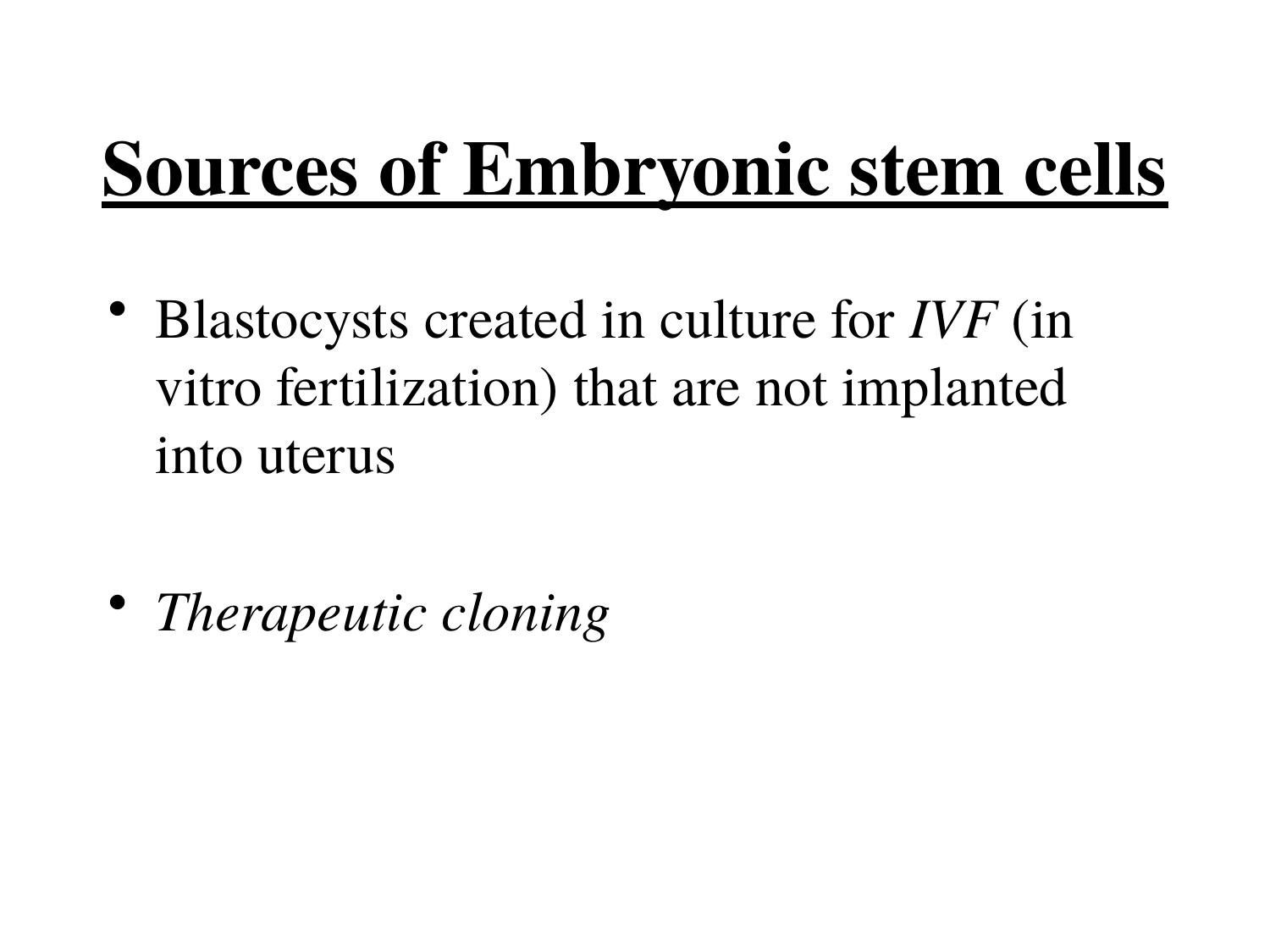

# Sources of Embryonic stem cells
Blastocysts created in culture for IVF (in vitro fertilization) that are not implanted into uterus

Therapeutic cloning